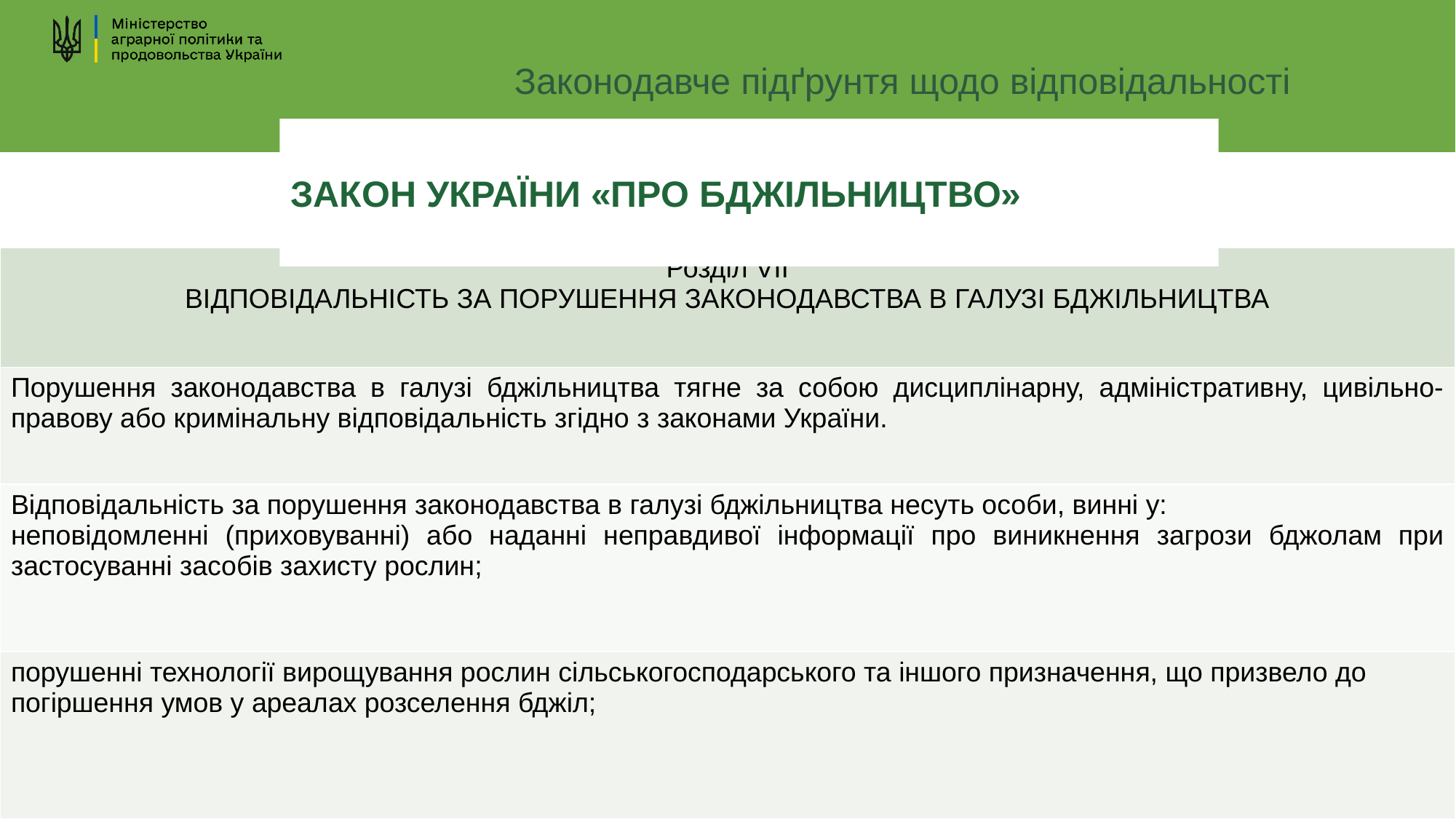

Законодавче підґрунтя щодо відповідальності
# ЗАКОН УКРАЇНИ «ПРО БДЖІЛЬНИЦТВО»
| Розділ VII ВІДПОВІДАЛЬНІСТЬ ЗА ПОРУШЕННЯ ЗАКОНОДАВСТВА В ГАЛУЗІ БДЖІЛЬНИЦТВА |
| --- |
| Порушення законодавства в галузі бджільництва тягне за собою дисциплінарну, адміністративну, цивільно-правову або кримінальну відповідальність згідно з законами України. |
| Відповідальність за порушення законодавства в галузі бджільництва несуть особи, винні у: неповідомленні (приховуванні) або наданні неправдивої інформації про виникнення загрози бджолам при застосуванні засобів захисту рослин; |
| порушенні технології вирощування рослин сільськогосподарського та іншого призначення, що призвело до погіршення умов у ареалах розселення бджіл; |